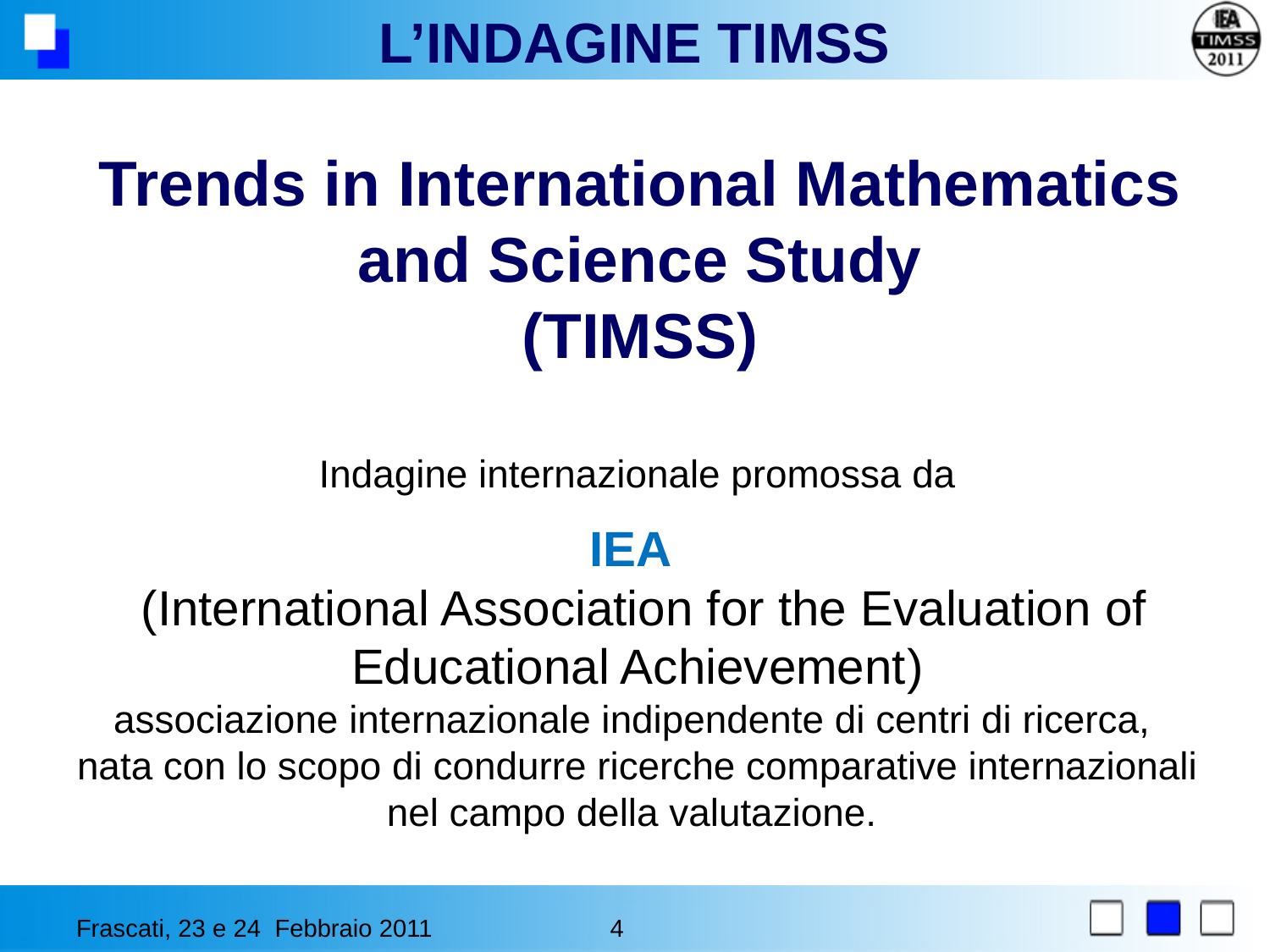

L’INDAGINE TIMSS
Trends in International Mathematics and Science Study
(TIMSS)
Indagine internazionale promossa da
IEA
 (International Association for the Evaluation of Educational Achievement)
associazione internazionale indipendente di centri di ricerca,
nata con lo scopo di condurre ricerche comparative internazionali nel campo della valutazione.
Frascati, 23 e 24  Febbraio 2011
4